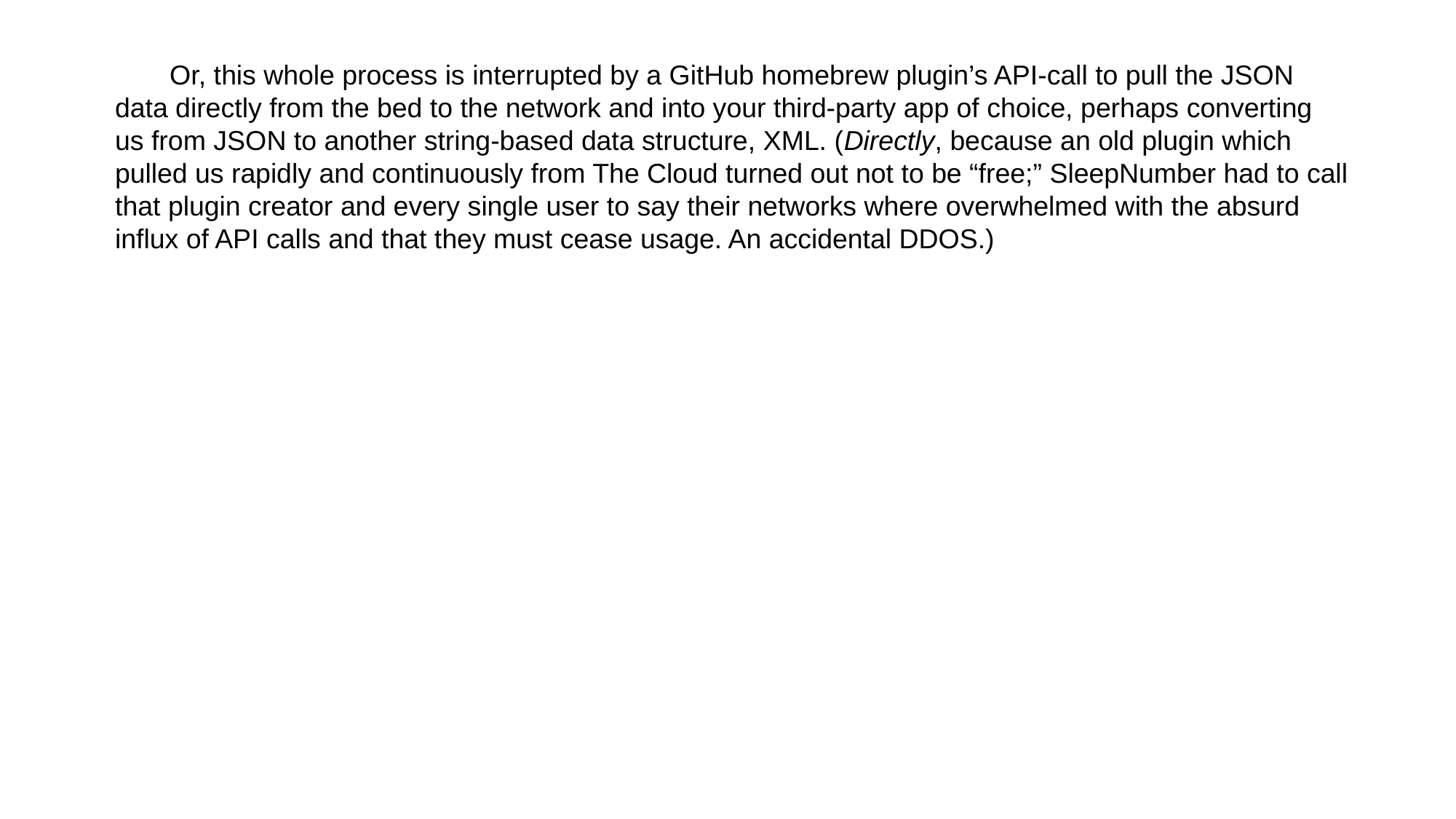

Or, this whole process is interrupted by a GitHub homebrew plugin’s API-call to pull the JSON data directly from the bed to the network and into your third-party app of choice, perhaps converting us from JSON to another string-based data structure, XML. (Directly, because an old plugin which pulled us rapidly and continuously from The Cloud turned out not to be “free;” SleepNumber had to call that plugin creator and every single user to say their networks where overwhelmed with the absurd influx of API calls and that they must cease usage. An accidental DDOS.)